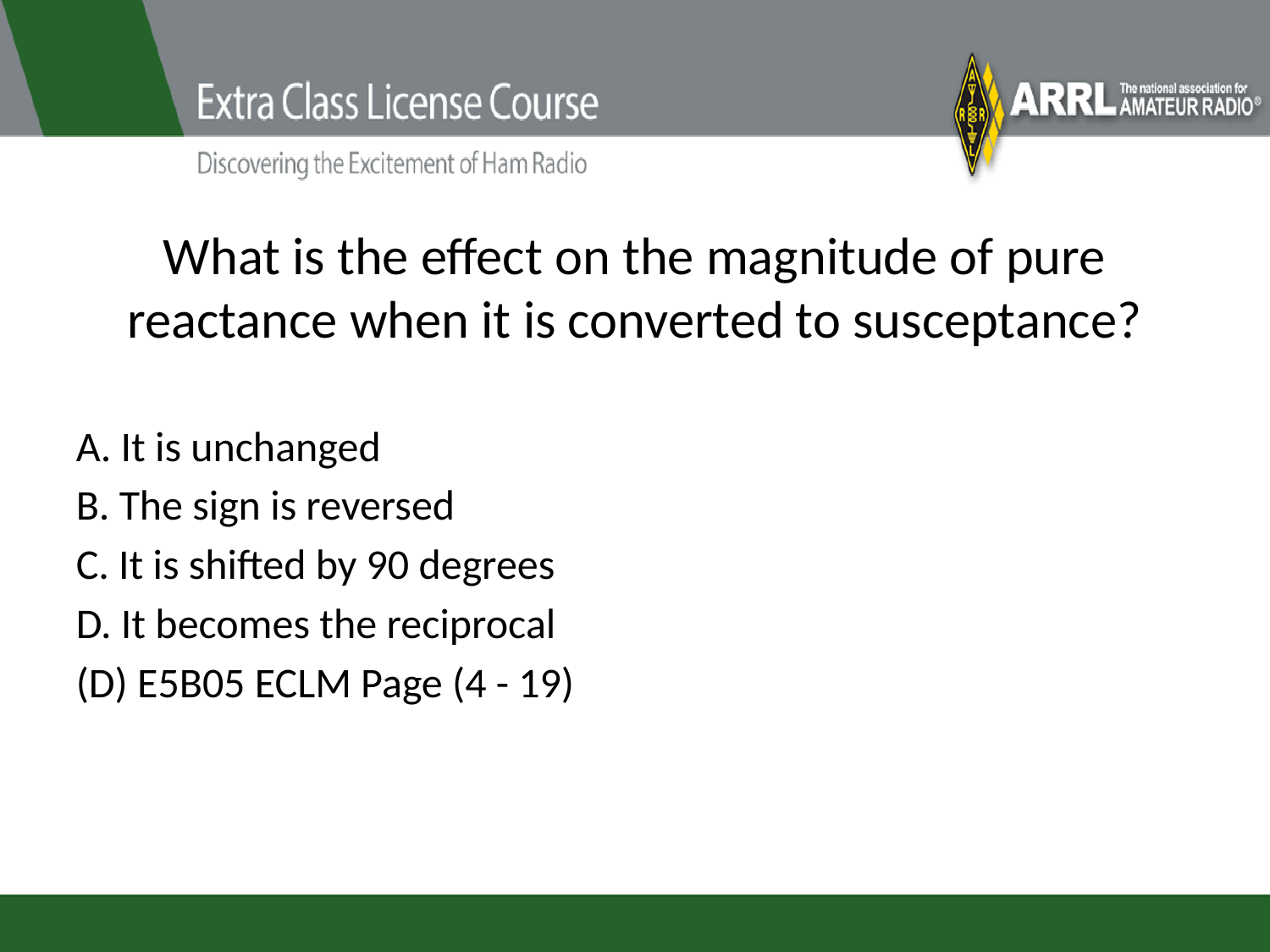

# What is the effect on the magnitude of pure reactance when it is converted to susceptance?
A. It is unchanged
B. The sign is reversed
C. It is shifted by 90 degrees
D. It becomes the reciprocal
(D) E5B05 ECLM Page (4 - 19)